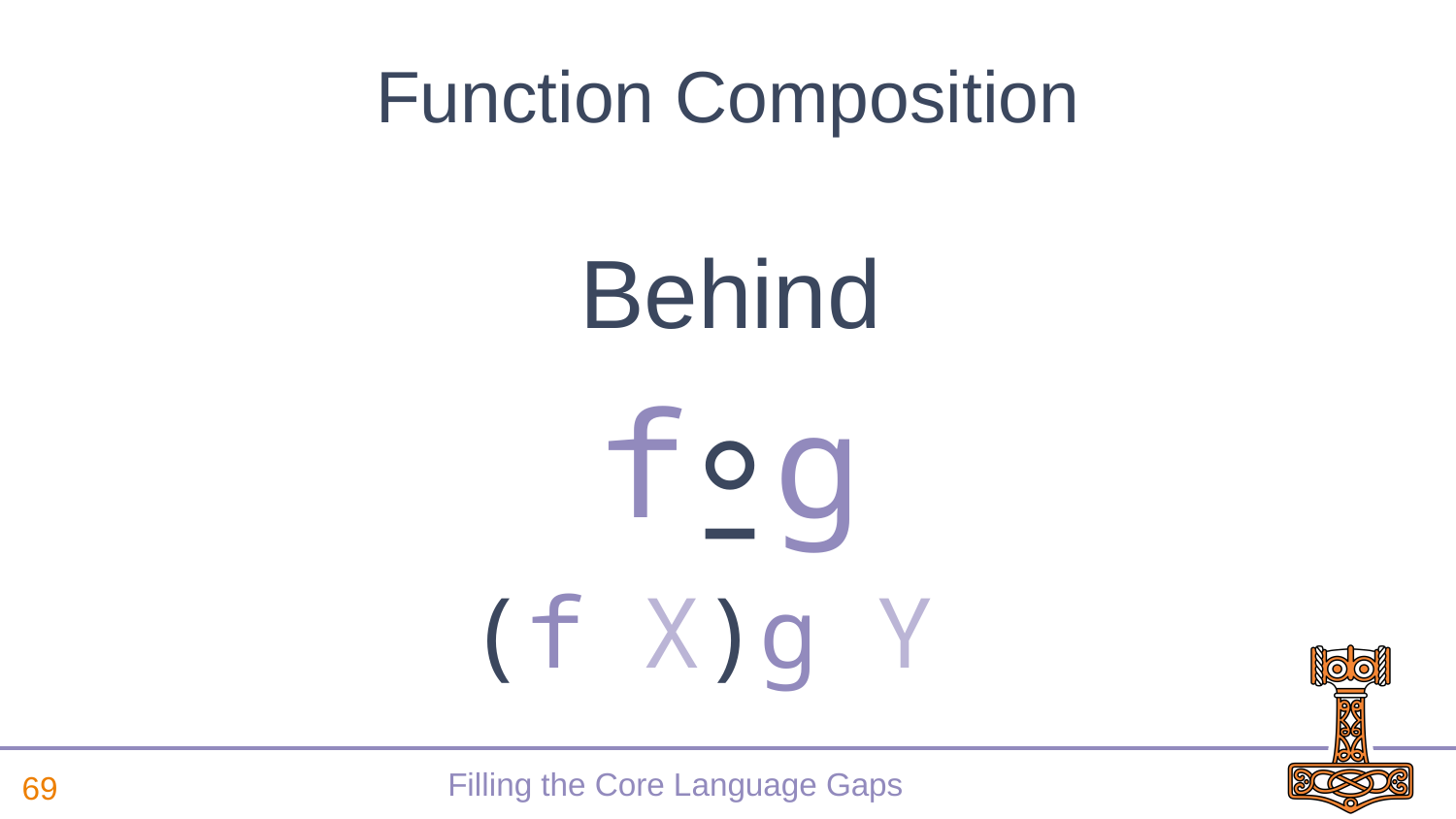

Function Composition
Behind
⍛
(f X)g Y
f
g